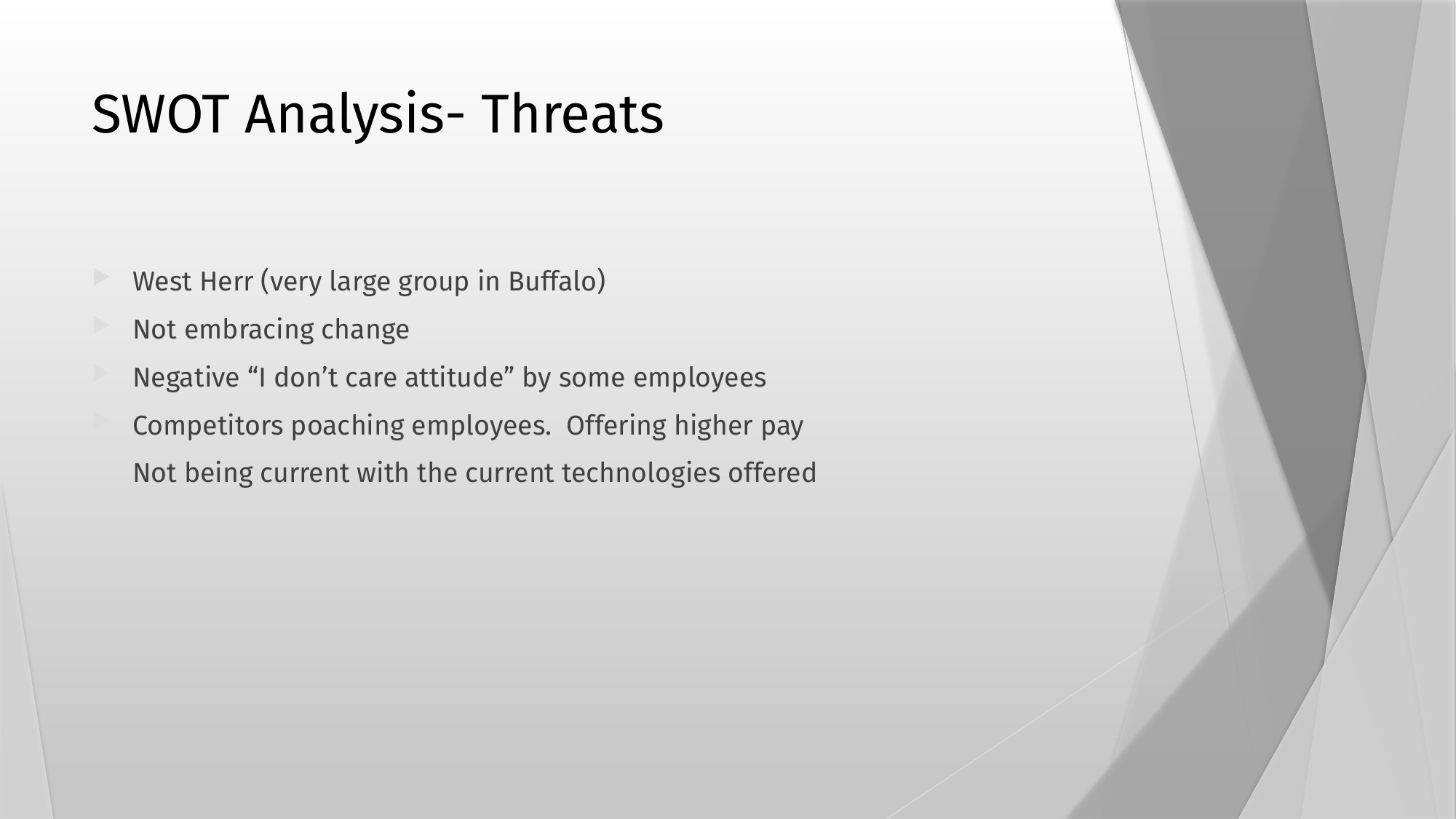

# SWOT Analysis- Threats
West Herr (very large group in Buffalo)
Not embracing change
Negative “I don’t care attitude” by some employees
Competitors poaching employees.  Offering higher pay
Not being current with the current technologies offered